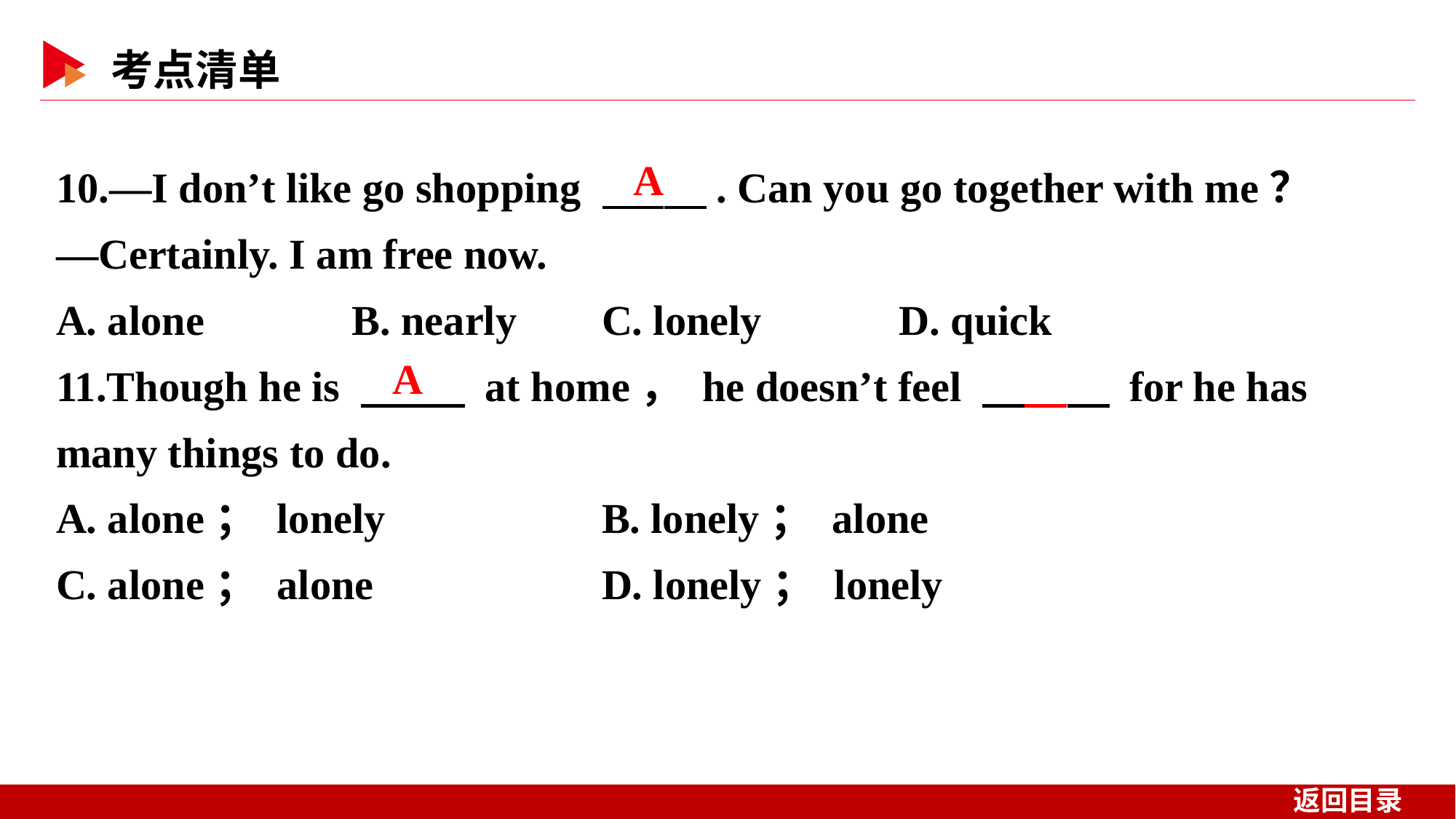

10.—I don’t like go shopping 　  　. Can you go together with me？
—Certainly. I am free now.
A. alone              B. nearly	C. lonely             D. quick
11.Though he is 　  　 at home， he doesn’t feel 　　　 for he has many things to do.
A. alone； lonely                	B. lonely； alone
C. alone； alone                	D. lonely； lonely
A
A